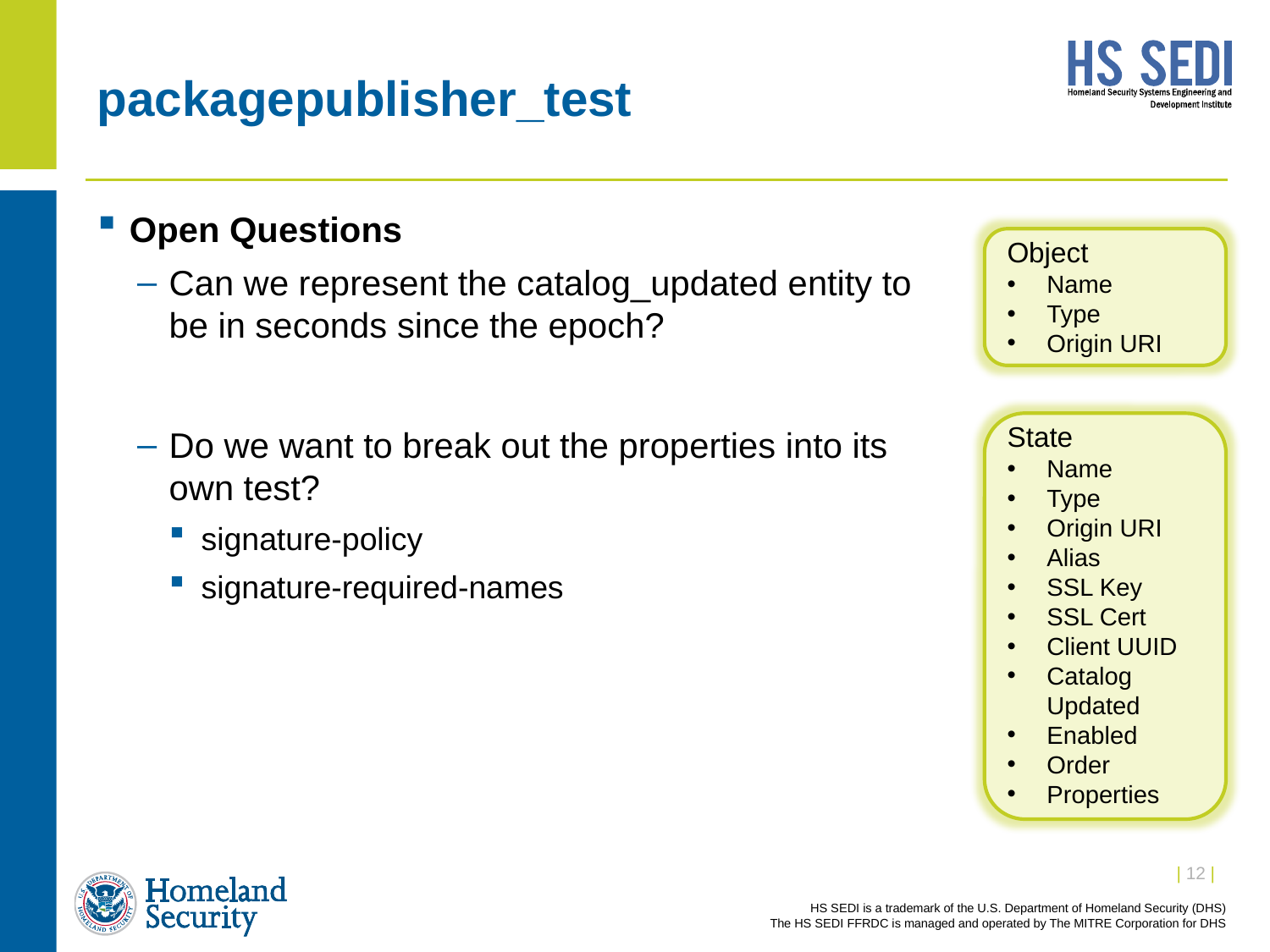

# packagepublisher_test
Open Questions
Can we represent the catalog_updated entity to be in seconds since the epoch?

Do we want to break out the properties into its own test?
signature-policy
signature-required-names

Object
Name
Type
Origin URI

State
Name
Type
Origin URI
Alias
SSL Key
SSL Cert
Client UUID
Catalog Updated
Enabled
Order
Properties
| 12 |